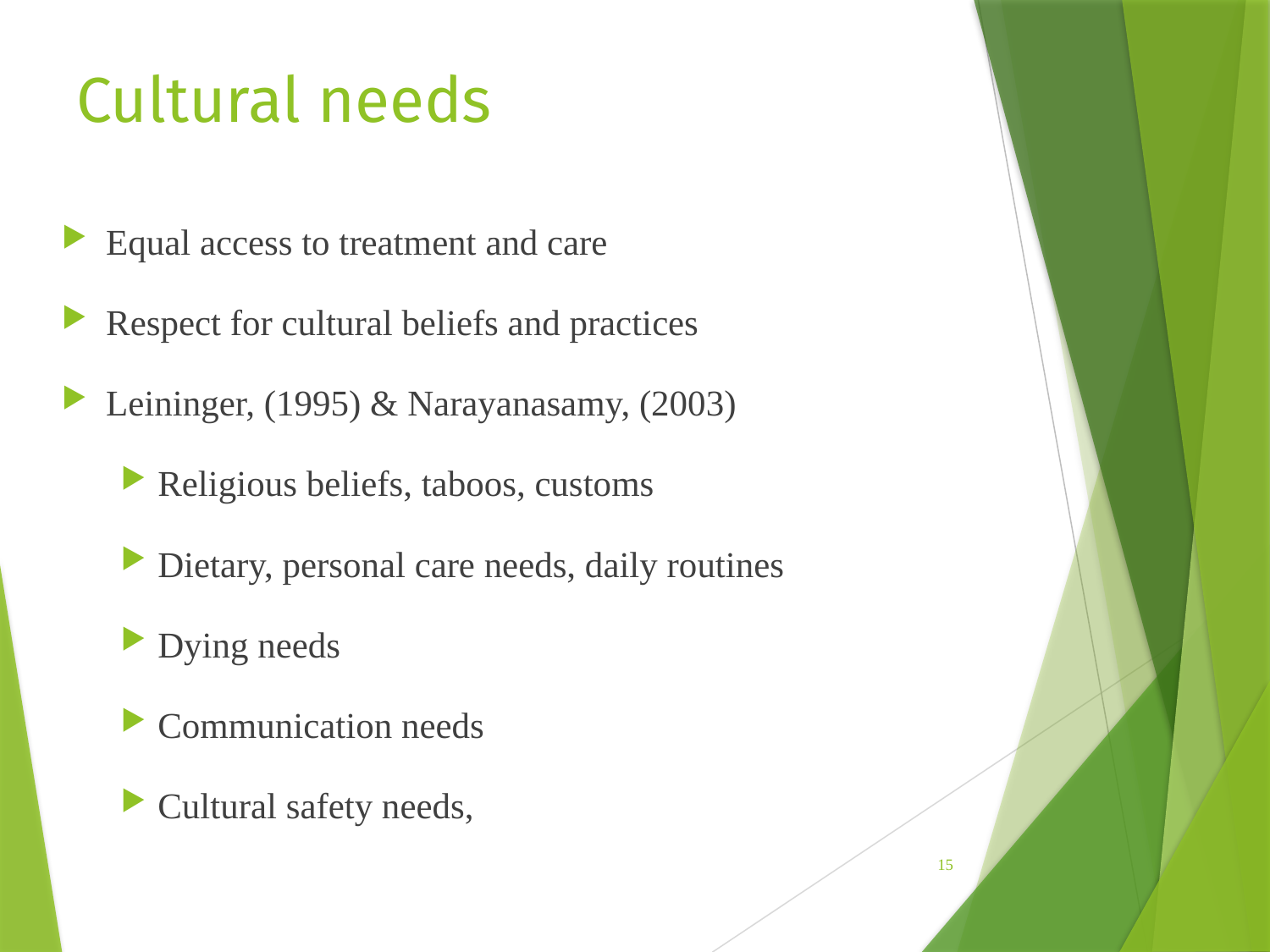

# Cultural needs
Equal access to treatment and care
Respect for cultural beliefs and practices
Leininger, (1995) & Narayanasamy, (2003)
Religious beliefs, taboos, customs
Dietary, personal care needs, daily routines
Dying needs
Communication needs
Cultural safety needs,
15